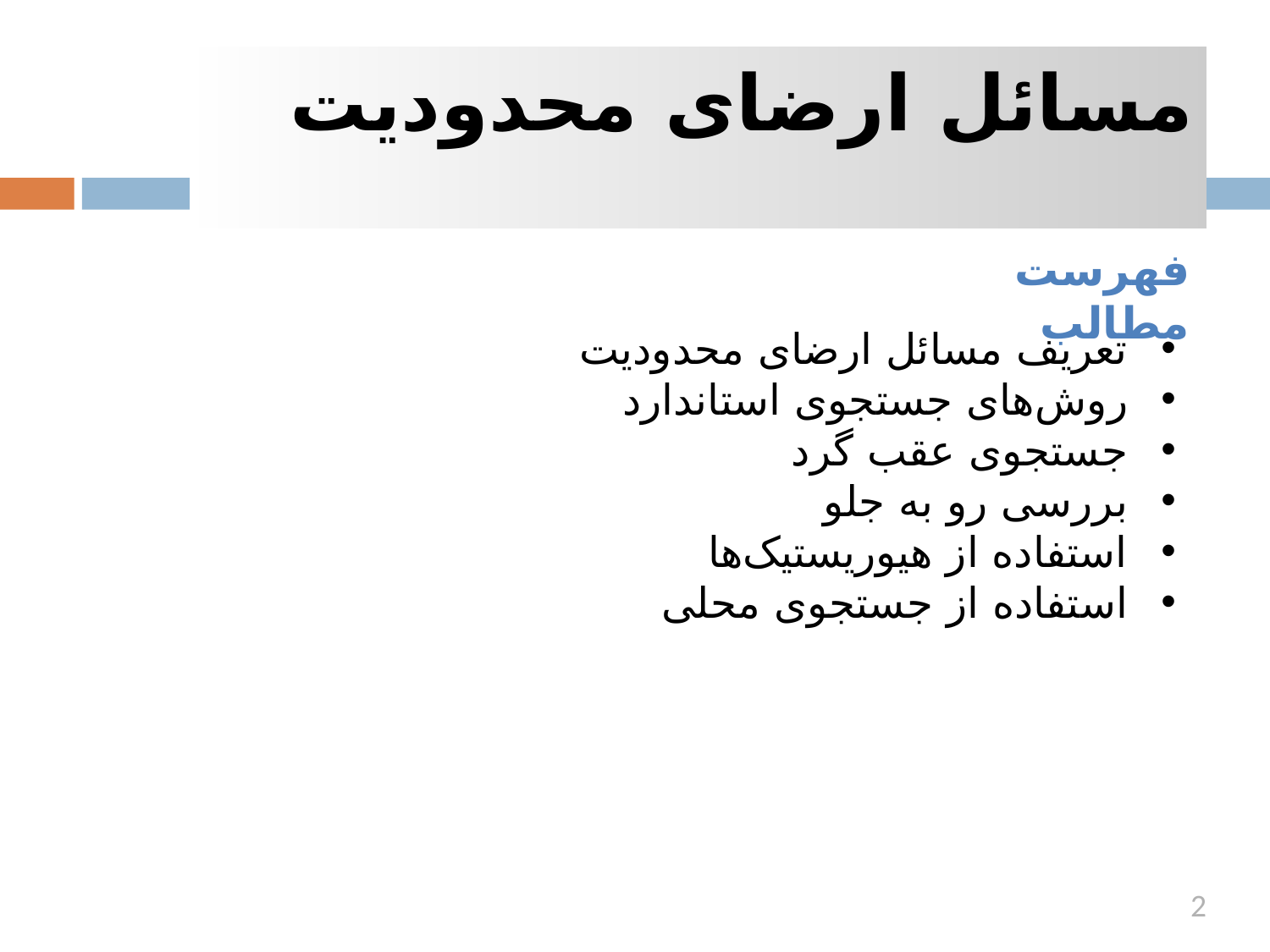

مسائل ارضای محدودیت
فهرست مطالب
تعریف مسائل ارضای محدودیت
روش‌های جستجوی استاندارد
جستجوی عقب گرد
بررسی رو به جلو
استفاده از هیوریستیک‌ها
استفاده از جستجوی محلی

2